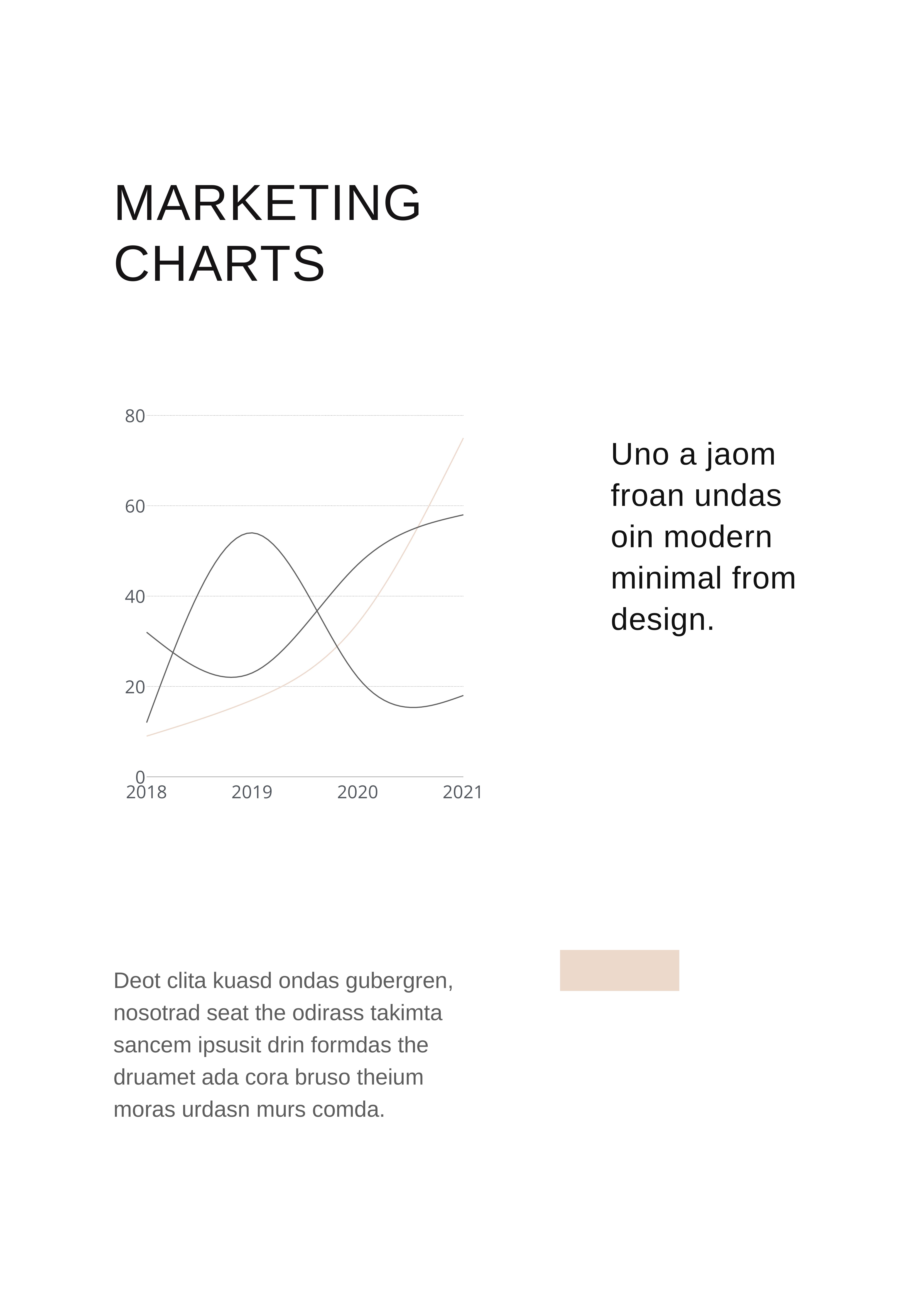

MARKETING CHARTS

### Chart

| Category | One | Two | Three |
|---|---|---|---|
| 2018 | 9.0 | 32.0 | 12.0 |
| 2019 | 17.0 | 23.0 | 54.0 |
| 2020 | 34.0 | 47.0 | 22.0 |
| 2021 | 75.0 | 58.0 | 18.0 |
Uno a jaom froan undas oin modern minimal from design.

Deot clita kuasd ondas gubergren, nosotrad seat the odirass takimta sancem ipsusit drin formdas the druamet ada cora bruso theium moras urdasn murs comda.